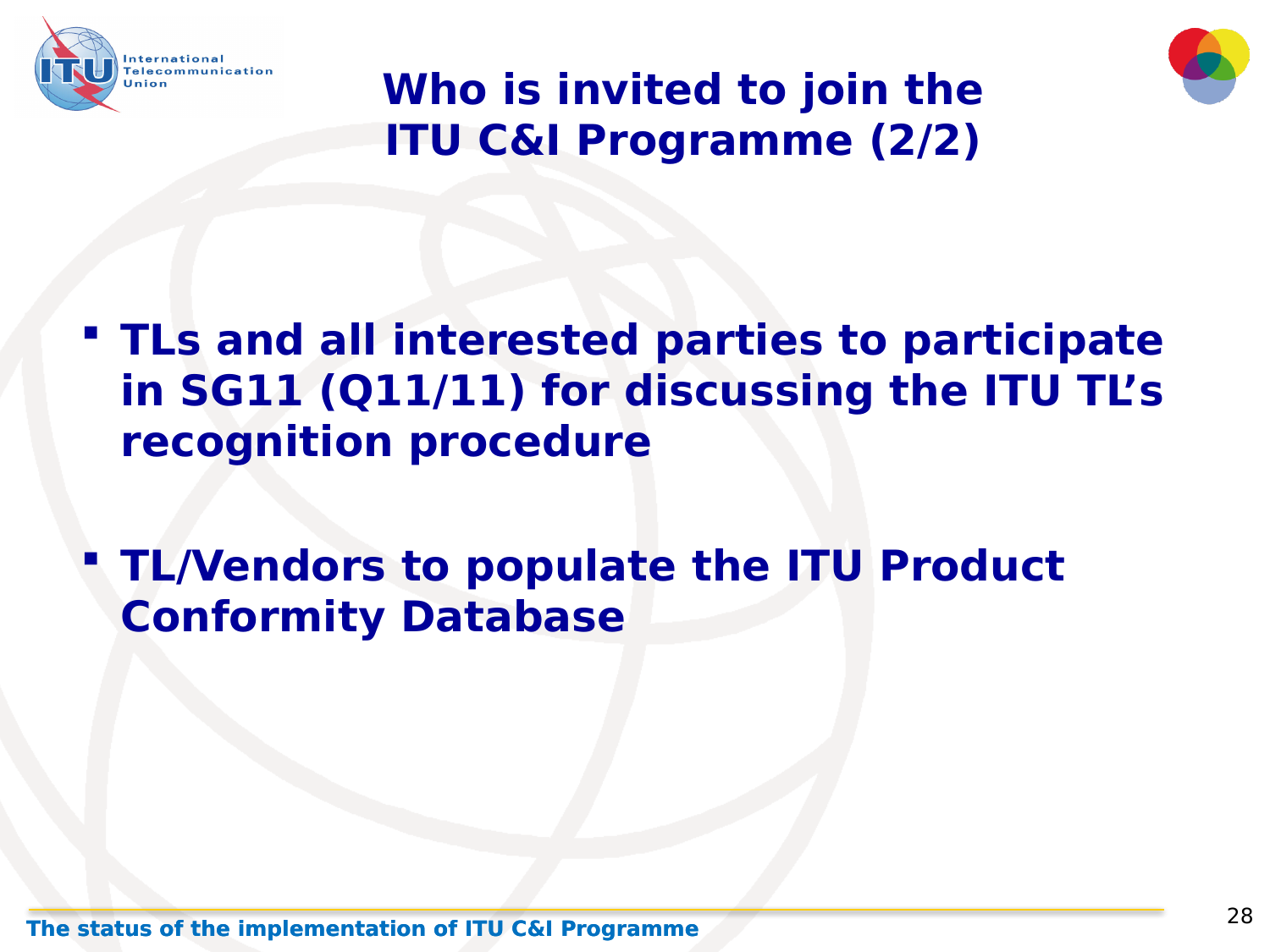

Who is invited to join the
ITU C&I Programme (2/2)
TLs and all interested parties to participate in SG11 (Q11/11) for discussing the ITU TL’s recognition procedure
TL/Vendors to populate the ITU Product Conformity Database
28